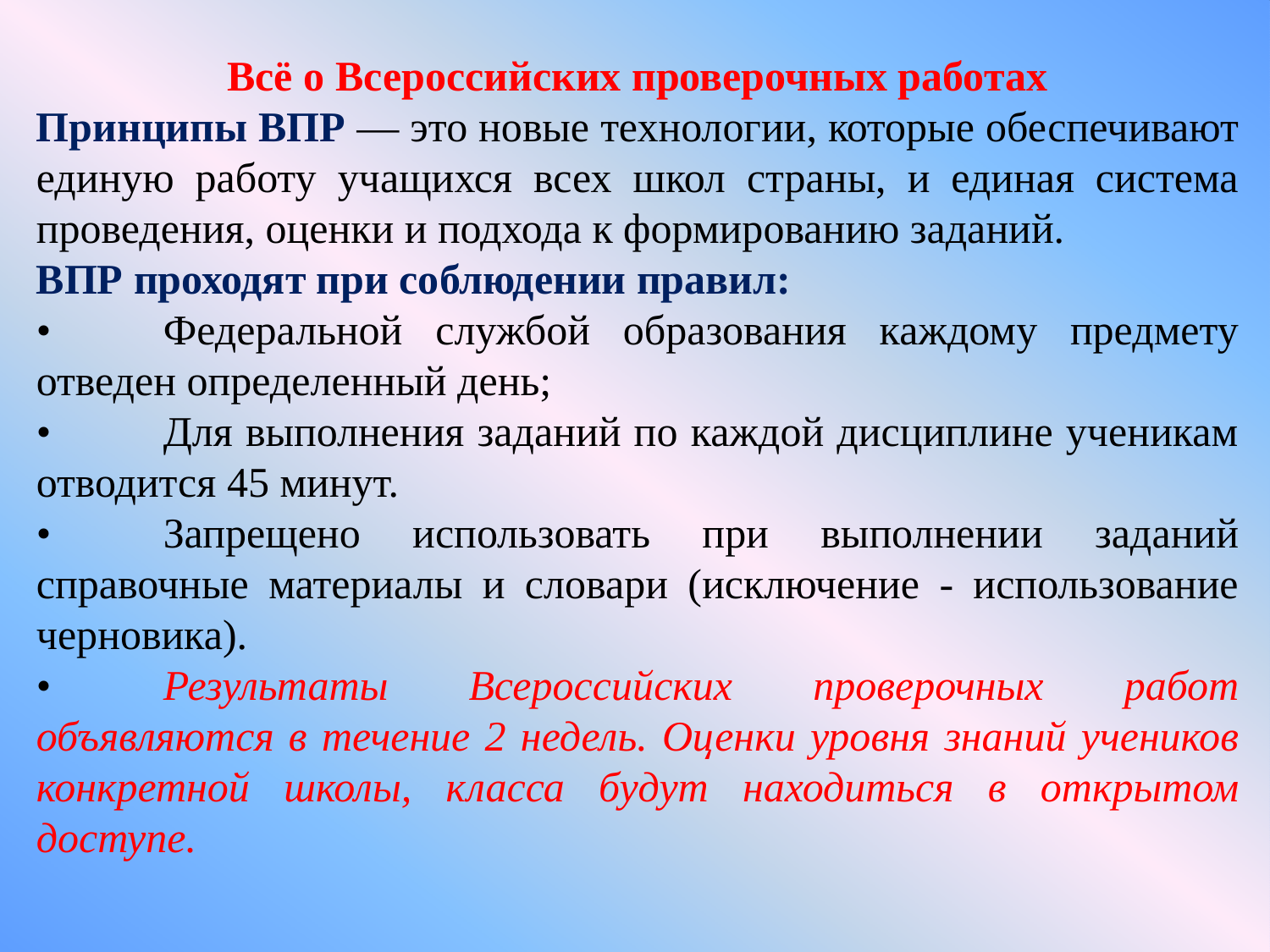

Всё о Всероссийских проверочных работах
Принципы ВПР — это новые технологии, которые обеспечивают единую работу учащихся всех школ страны, и единая система проведения, оценки и подхода к формированию заданий.
ВПР проходят при соблюдении правил:
•	Федеральной службой образования каждому предмету отведен определенный день;
•	Для выполнения заданий по каждой дисциплине ученикам отводится 45 минут.
•	Запрещено использовать при выполнении заданий справочные материалы и словари (исключение - использование черновика).
•	Результаты Всероссийских проверочных работ объявляются в течение 2 недель. Оценки уровня знаний учеников конкретной школы, класса будут находиться в открытом доступе.